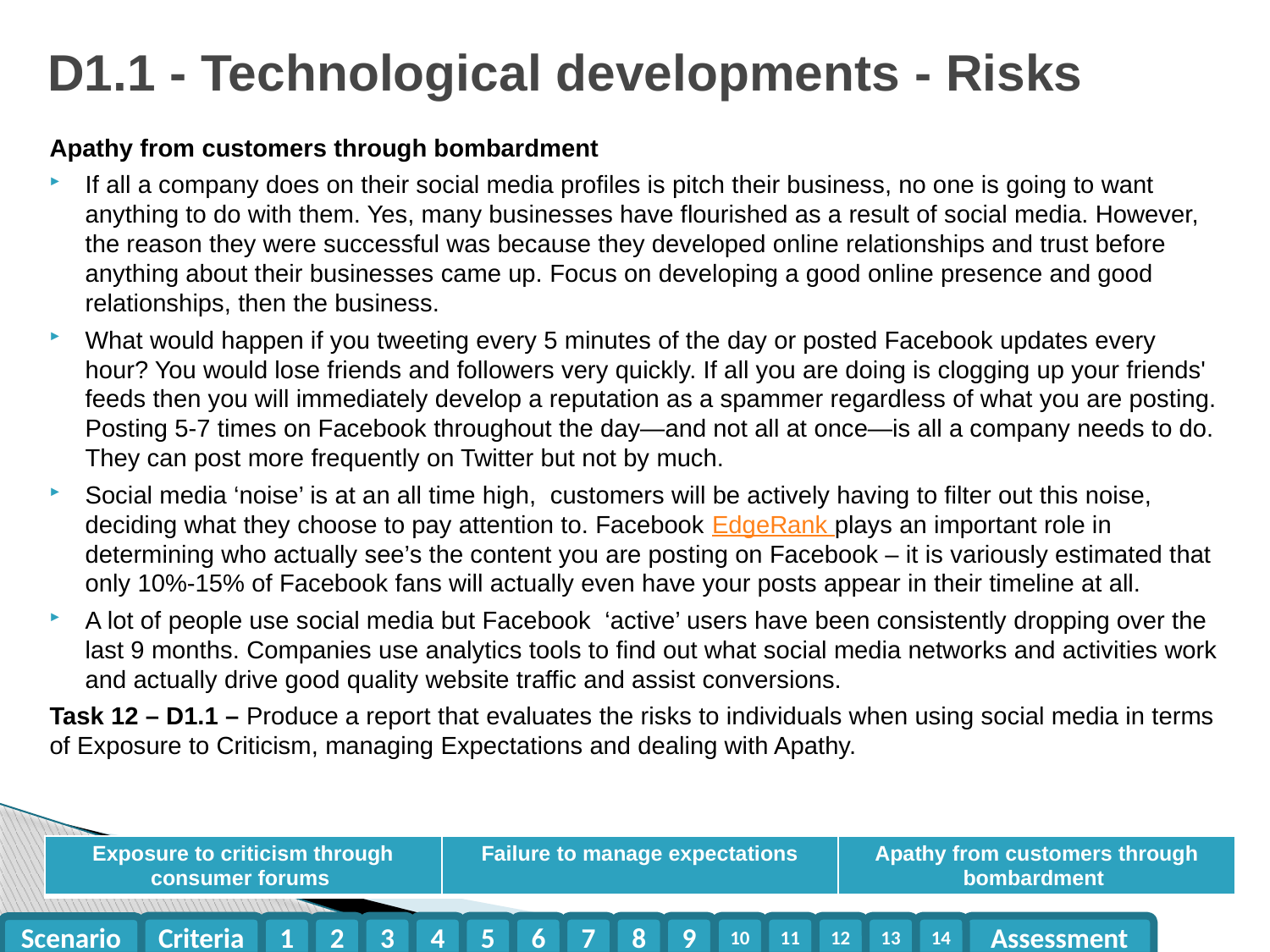

# D1.1 - Technological developments - Risks
Apathy from customers through bombardment
If all a company does on their social media profiles is pitch their business, no one is going to want anything to do with them. Yes, many businesses have flourished as a result of social media. However, the reason they were successful was because they developed online relationships and trust before anything about their businesses came up. Focus on developing a good online presence and good relationships, then the business.
What would happen if you tweeting every 5 minutes of the day or posted Facebook updates every hour? You would lose friends and followers very quickly. If all you are doing is clogging up your friends' feeds then you will immediately develop a reputation as a spammer regardless of what you are posting. Posting 5-7 times on Facebook throughout the day—and not all at once—is all a company needs to do. They can post more frequently on Twitter but not by much.
Social media ‘noise’ is at an all time high,  customers will be actively having to filter out this noise, deciding what they choose to pay attention to. Facebook EdgeRank plays an important role in determining who actually see’s the content you are posting on Facebook – it is variously estimated that only 10%-15% of Facebook fans will actually even have your posts appear in their timeline at all.
A lot of people use social media but Facebook  ‘active’ users have been consistently dropping over the last 9 months. Companies use analytics tools to find out what social media networks and activities work and actually drive good quality website traffic and assist conversions.
Task 12 – D1.1 – Produce a report that evaluates the risks to individuals when using social media in terms of Exposure to Criticism, managing Expectations and dealing with Apathy.

| Exposure to criticism through consumer forums | Failure to manage expectations | Apathy from customers through bombardment |
| --- | --- | --- |